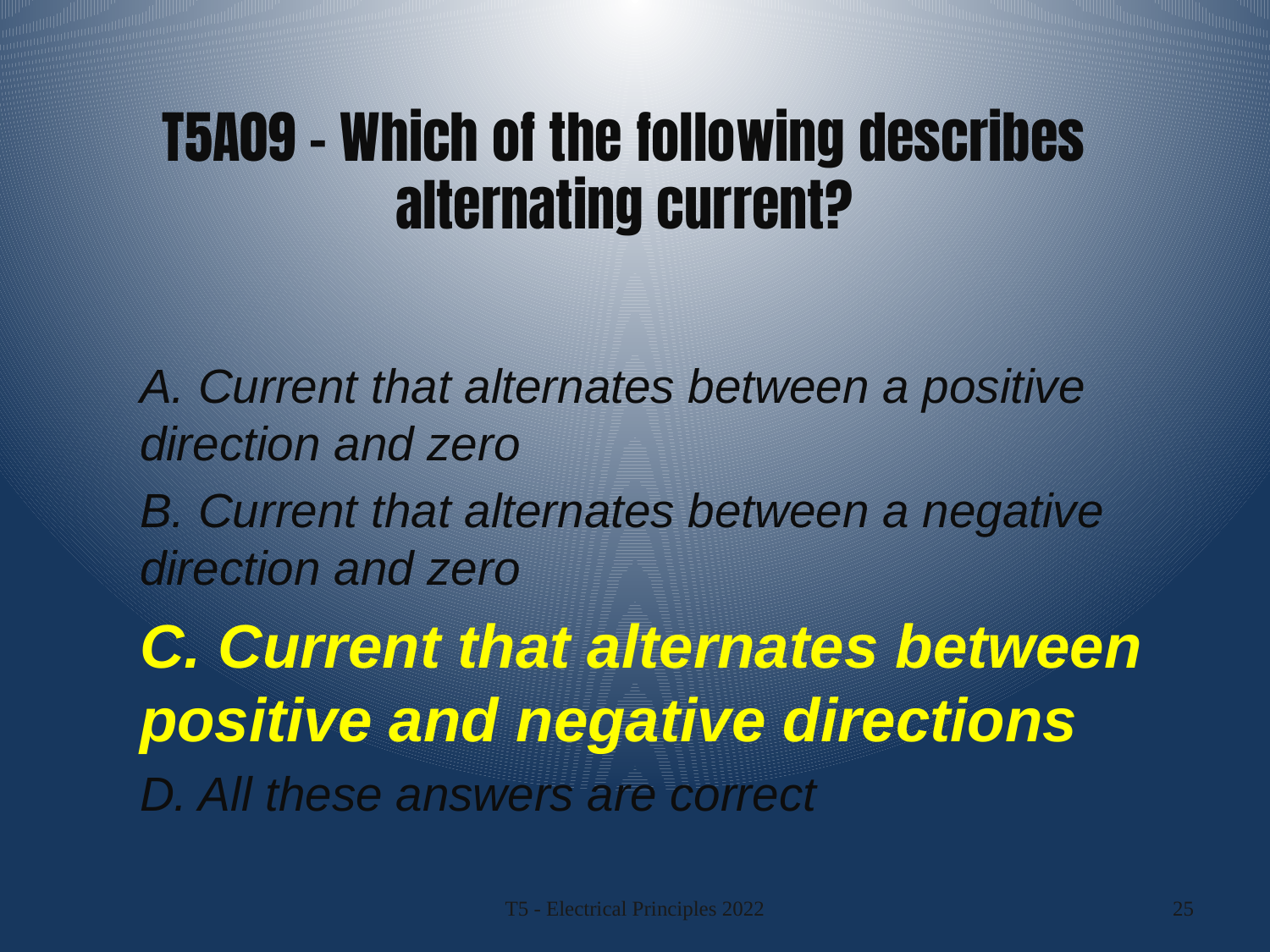

# T5A09 – Which of the following describes alternating current?
A. Current that alternates between a positive direction and zero
B. Current that alternates between a negative direction and zero
C. Current that alternates between positive and negative directions
D. All these answers are correct
T5 - Electrical Principles 2022
25